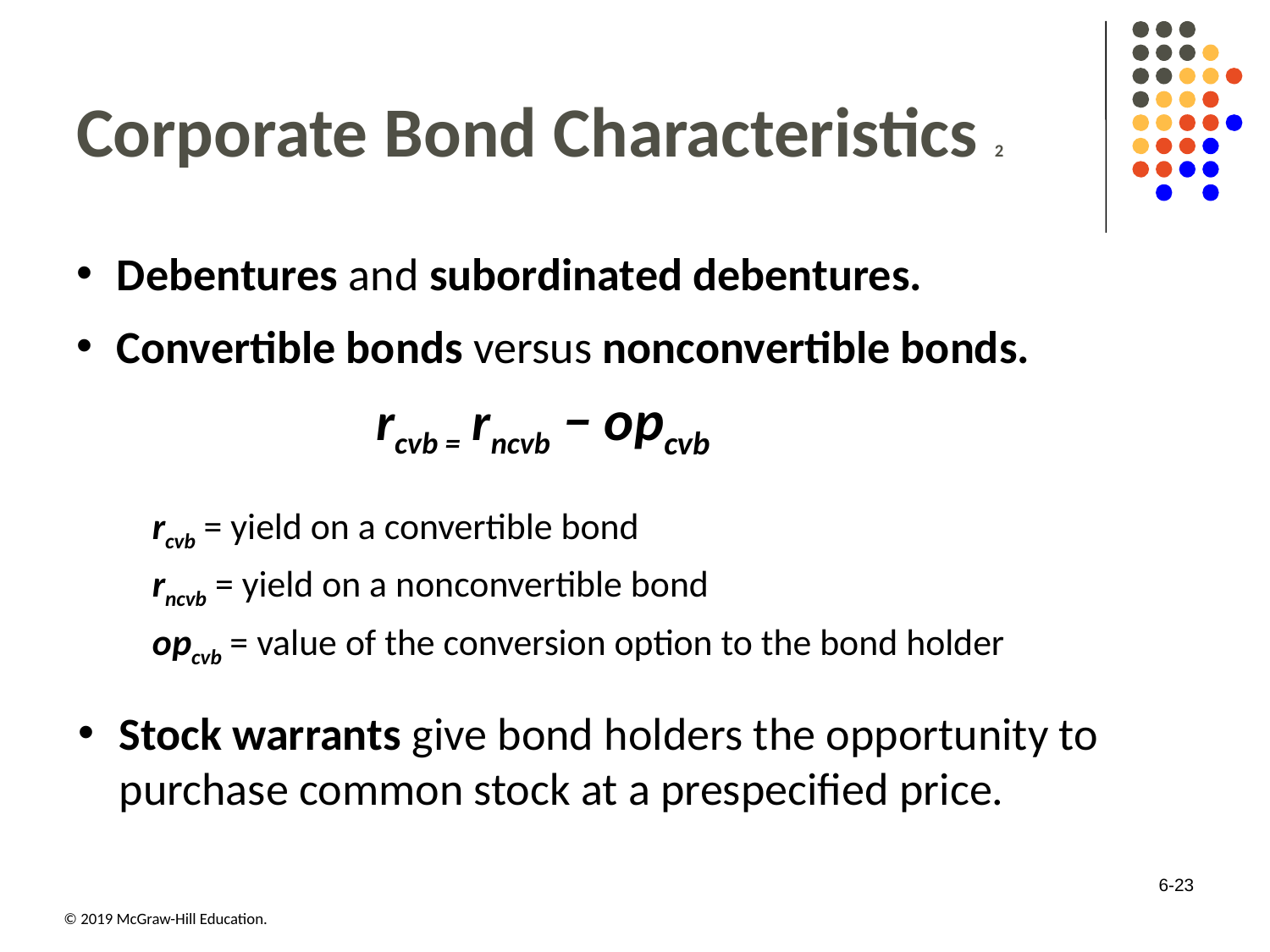

# Corporate Bond Characteristics 2
Debentures and subordinated debentures.
Convertible bonds versus nonconvertible bonds.
rcvb = rncvb − o pcvb
rcvb = yield on a convertible bond
rncvb = yield on a nonconvertible bond
o pcvb = value of the conversion option to the bond holder
Stock warrants give bond holders the opportunity to purchase common stock at a prespecified price.
6-23